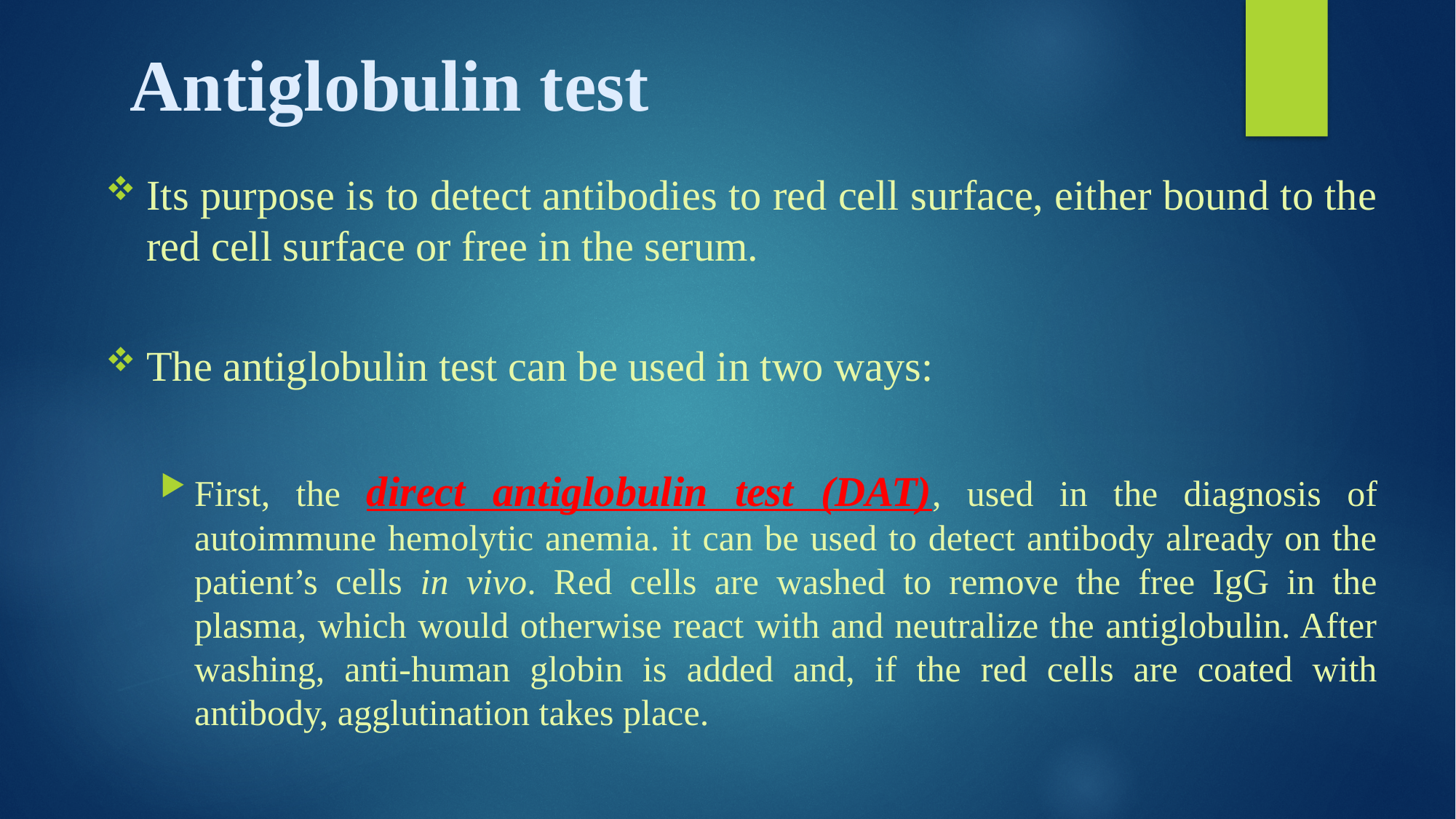

# Antiglobulin test
Its purpose is to detect antibodies to red cell surface, either bound to the red cell surface or free in the serum.

The antiglobulin test can be used in two ways:

First, the direct antiglobulin test (DAT), used in the diagnosis of autoimmune hemolytic anemia. it can be used to detect antibody already on the patient’s cells in vivo. Red cells are washed to remove the free IgG in the plasma, which would otherwise react with and neutralize the antiglobulin. After washing, anti-human globin is added and, if the red cells are coated with antibody, agglutination takes place.